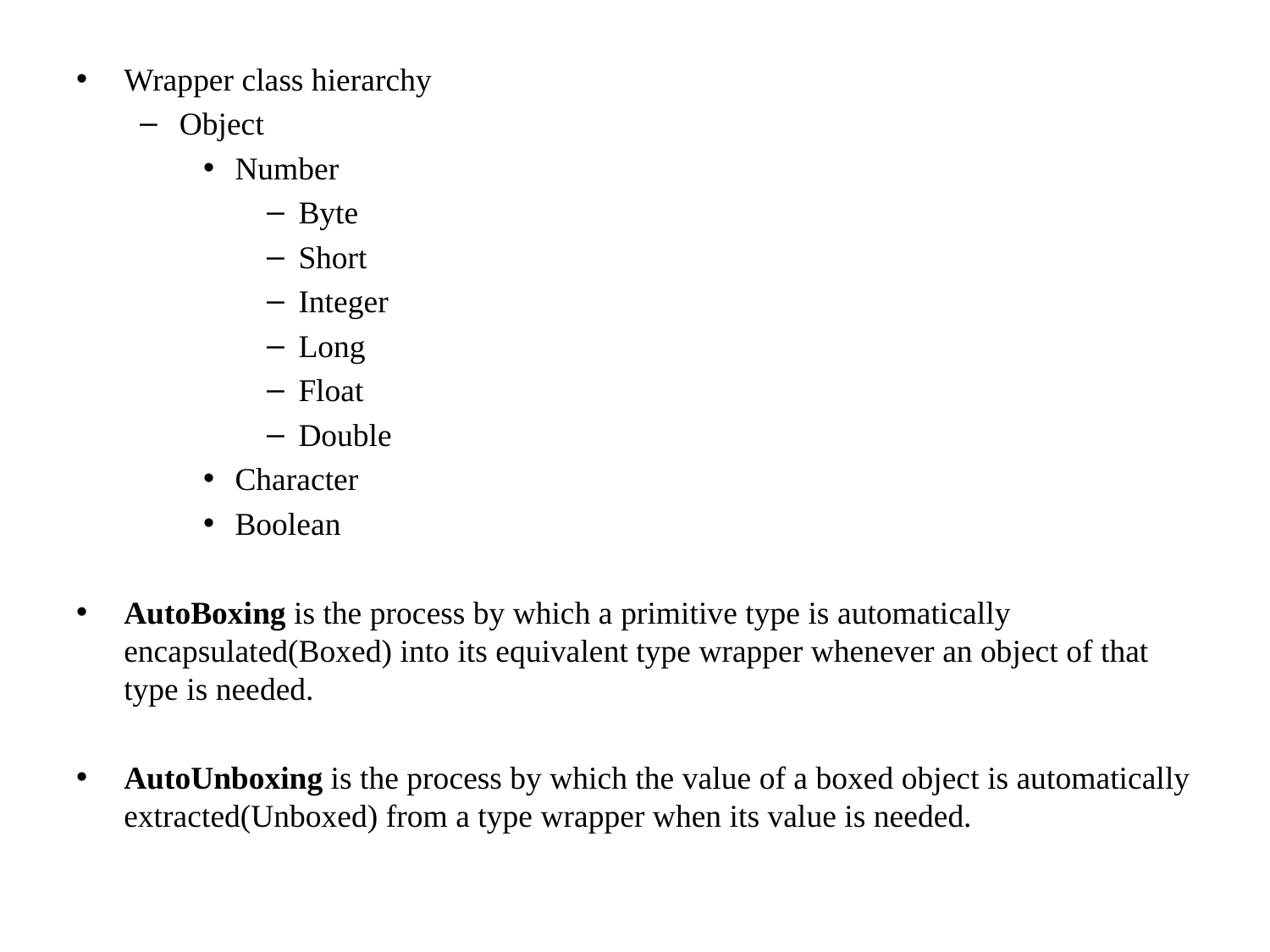

Wrapper class hierarchy
Object
Number
Byte
Short
Integer
Long
Float
Double
Character
Boolean

AutoBoxing is the process by which a primitive type is automatically encapsulated(Boxed) into its equivalent type wrapper whenever an object of that type is needed.

AutoUnboxing is the process by which the value of a boxed object is automatically extracted(Unboxed) from a type wrapper when its value is needed.